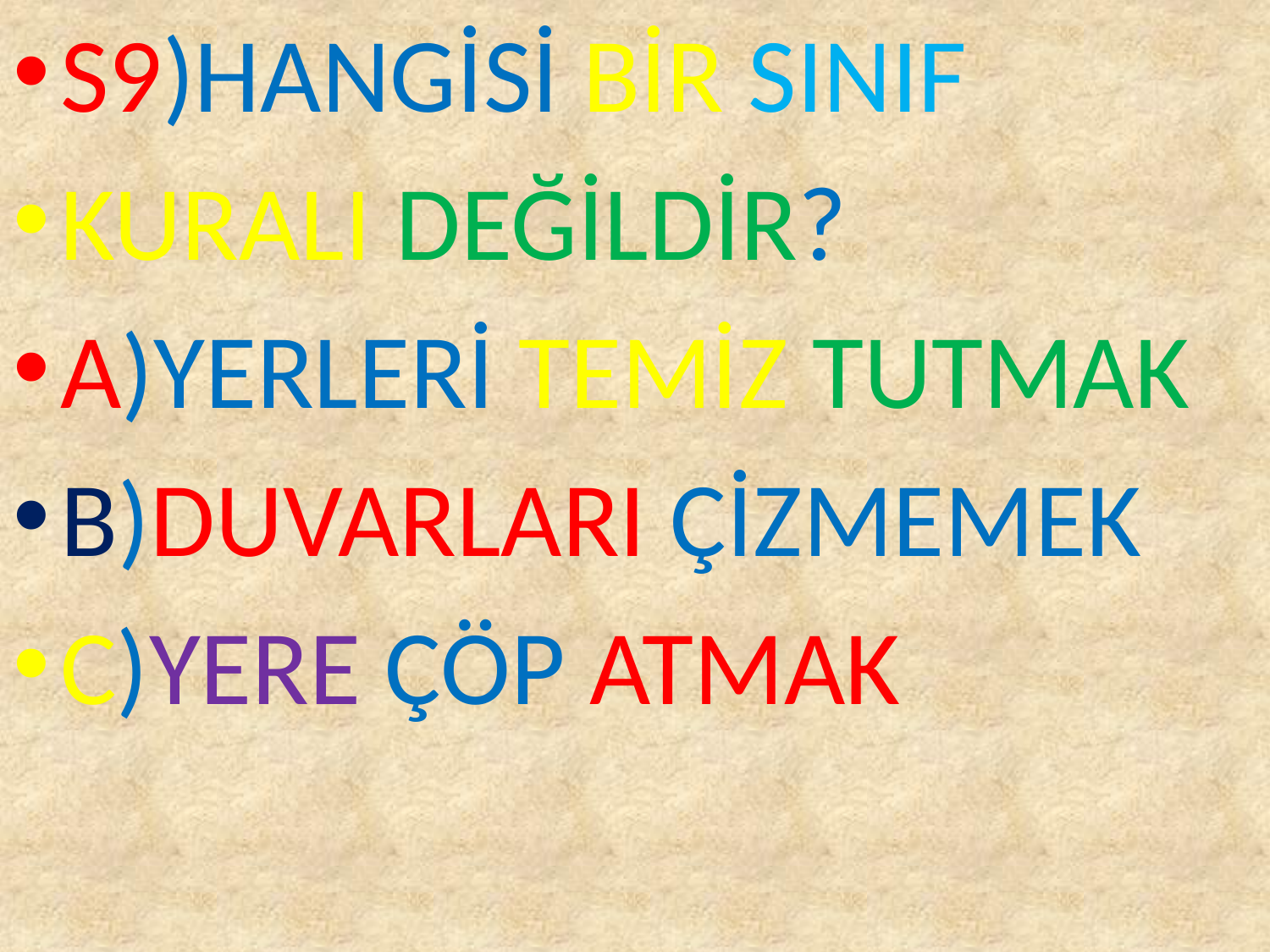

S9)HANGİSİ BİR SINIF
KURALI DEĞİLDİR?
A)YERLERİ TEMİZ TUTMAK
B)DUVARLARI ÇİZMEMEK
C)YERE ÇÖP ATMAK
#